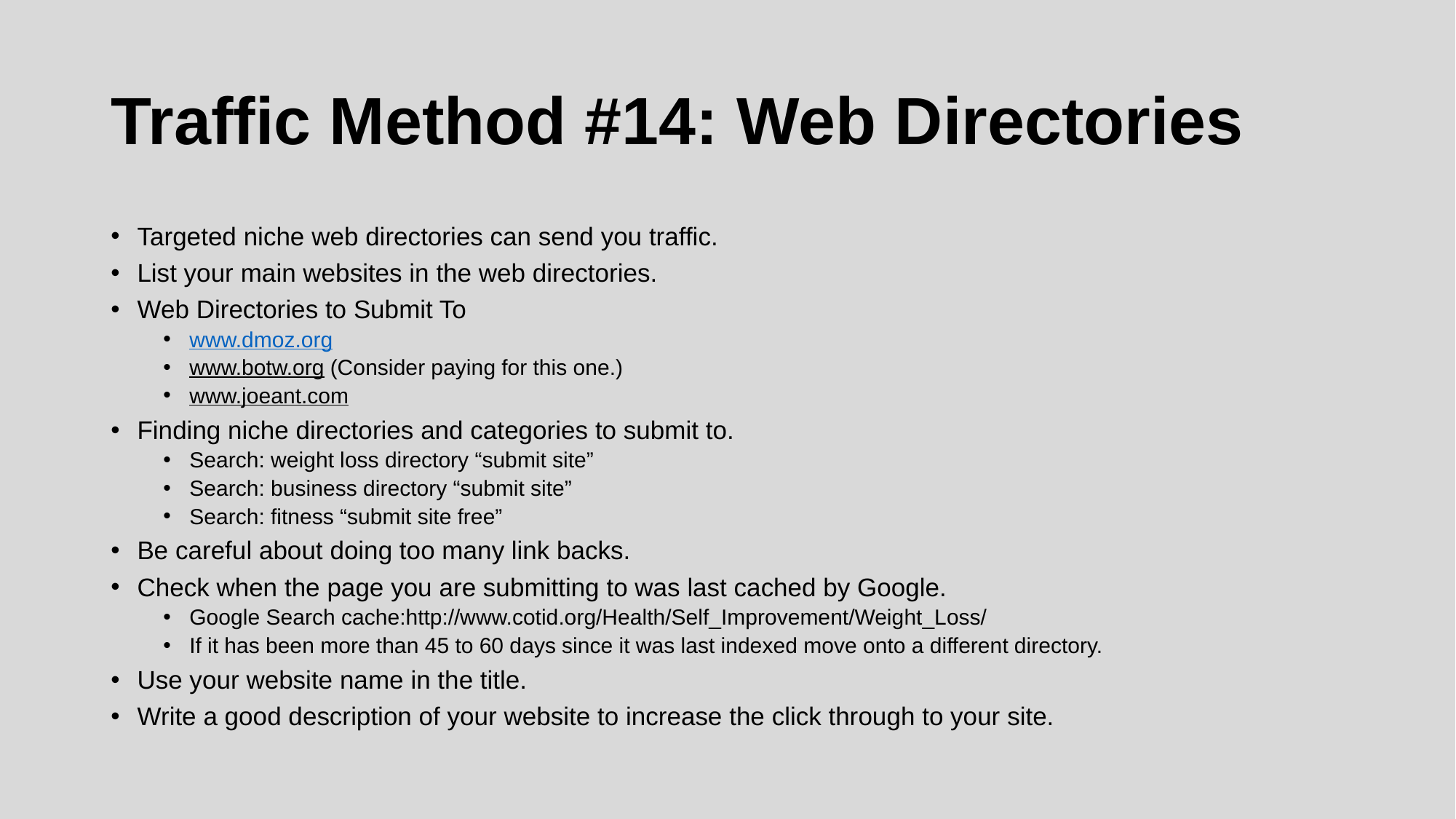

# Traffic Method #14: Web Directories
Targeted niche web directories can send you traffic.
List your main websites in the web directories.
Web Directories to Submit To
www.dmoz.org
www.botw.org (Consider paying for this one.)
www.joeant.com
Finding niche directories and categories to submit to.
Search: weight loss directory “submit site”
Search: business directory “submit site”
Search: fitness “submit site free”
Be careful about doing too many link backs.
Check when the page you are submitting to was last cached by Google.
Google Search cache:http://www.cotid.org/Health/Self_Improvement/Weight_Loss/
If it has been more than 45 to 60 days since it was last indexed move onto a different directory.
Use your website name in the title.
Write a good description of your website to increase the click through to your site.